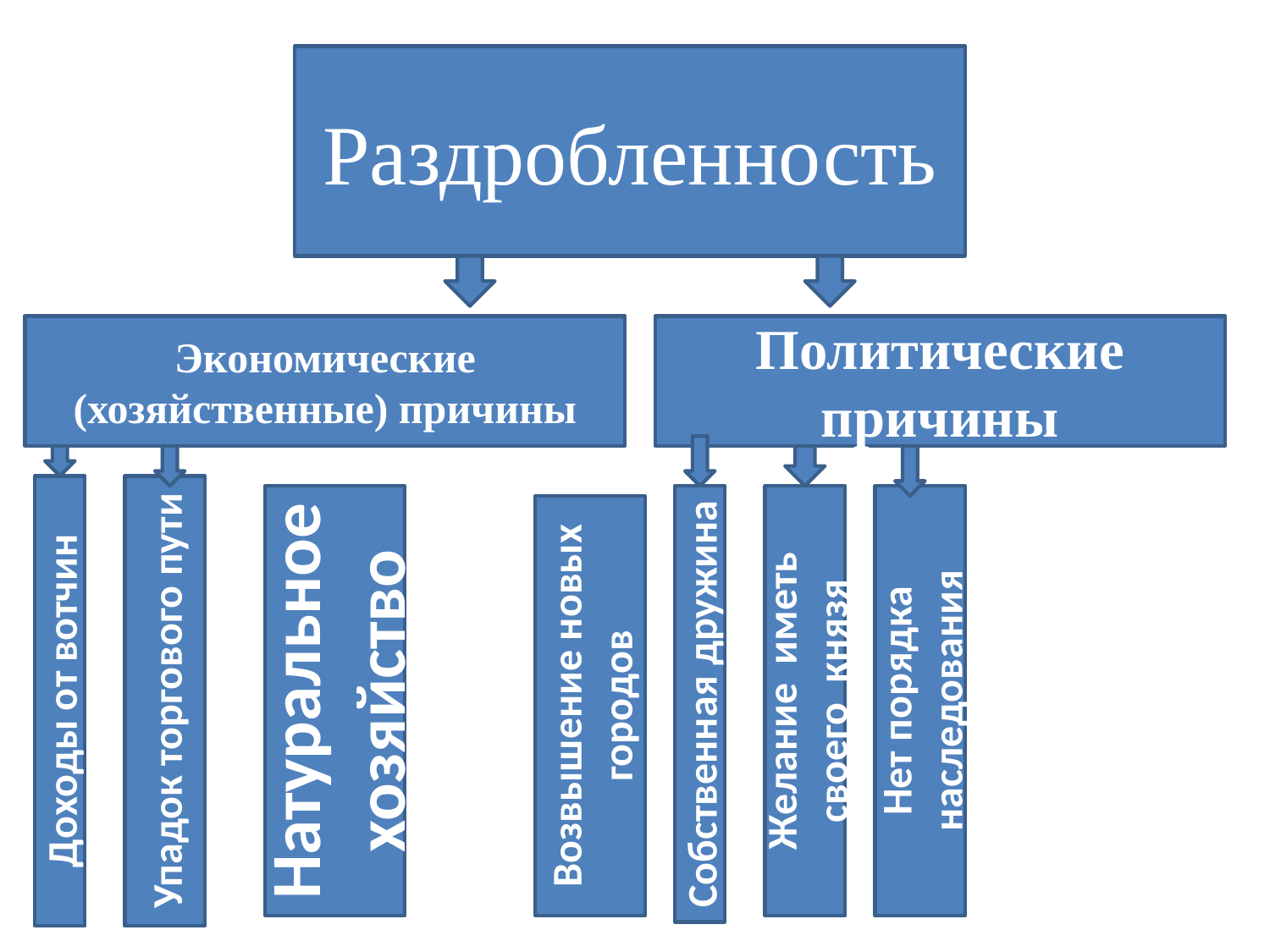

#
Раздробленность

Экономические (хозяйственные) причины
Политические причины

Доходы от вотчин
Упадок торгового пути
Натуральное хозяйство
Собственная дружина
Желание  иметь своего  князя
Нет порядка наследования
Возвышение новых городов